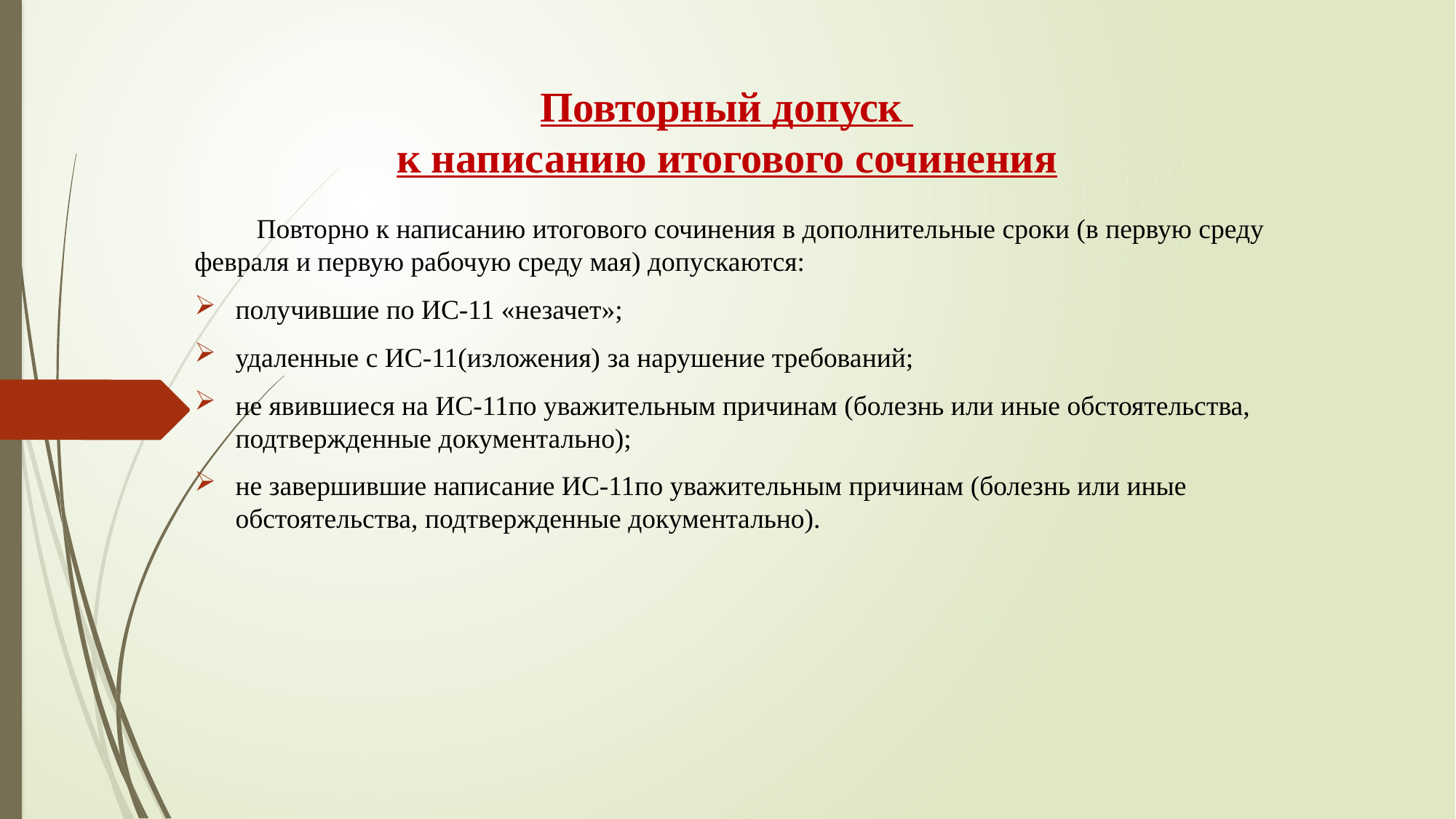

# Повторный допуск к написанию итогового сочинения
         Повторно к написанию итогового сочинения в дополнительные сроки (в первую среду февраля и первую рабочую среду мая) допускаются:
получившие по ИС-11 «незачет»;
удаленные с ИС-11(изложения) за нарушение требований;
не явившиеся на ИС-11по уважительным причинам (болезнь или иные обстоятельства, подтвержденные документально);
не завершившие написание ИС-11по уважительным причинам (болезнь или иные обстоятельства, подтвержденные документально).